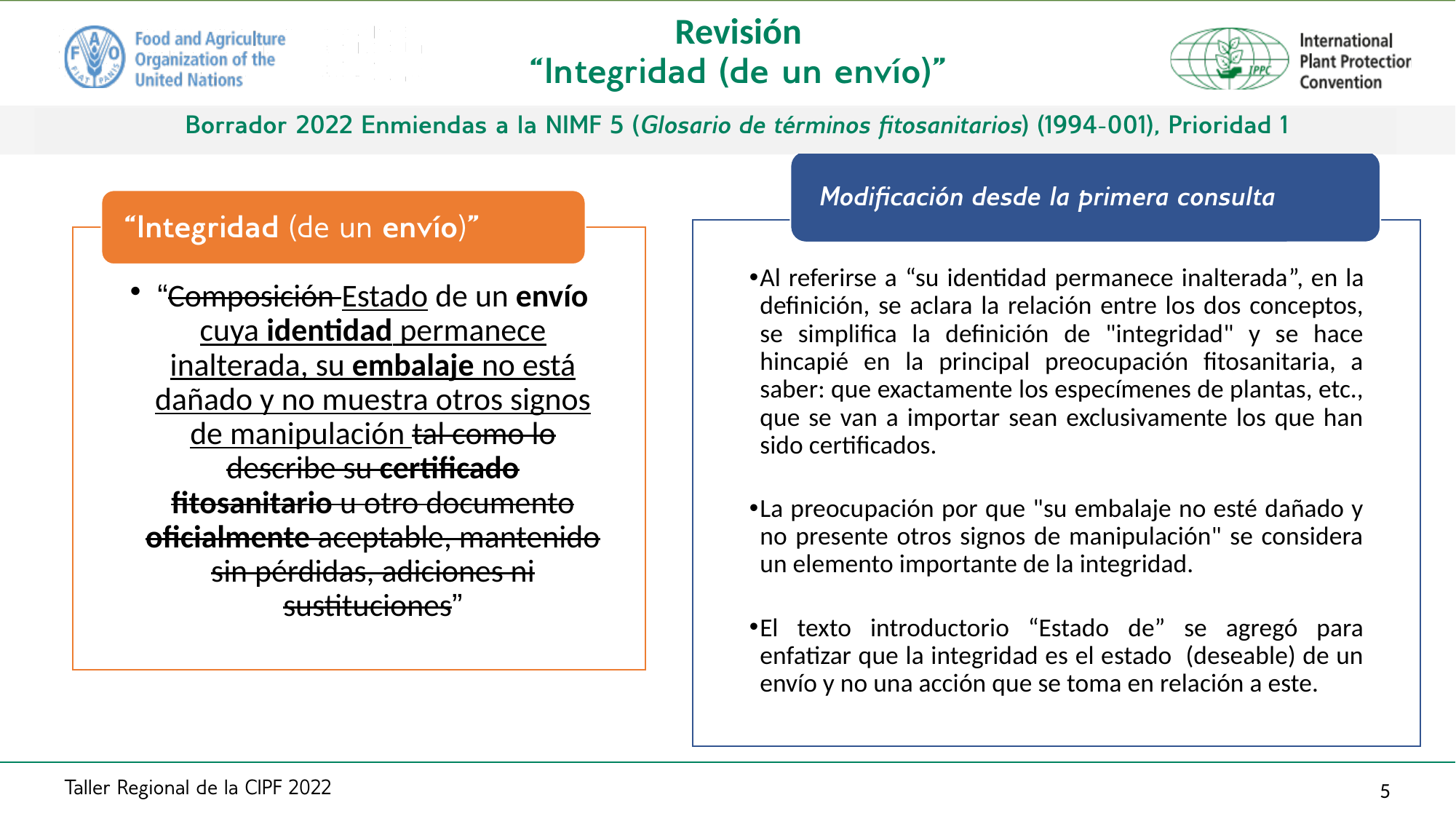

# Revisión “Integridad (de un envío)”
Borrador 2022 Enmiendas a la NIMF 5 (Glosario de términos fitosanitarios) (1994-001), Prioridad 1
Al referirse a “su identidad permanece inalterada”, en la definición, se aclara la relación entre los dos conceptos, se simplifica la definición de "integridad" y se hace hincapié en la principal preocupación fitosanitaria, a saber: que exactamente los especímenes de plantas, etc., que se van a importar sean exclusivamente los que han sido certificados.

La preocupación por que "su embalaje no esté dañado y no presente otros signos de manipulación" se considera un elemento importante de la integridad.

El texto introductorio “Estado de” se agregó para enfatizar que la integridad es el estado  (deseable) de un envío y no una acción que se toma en relación a este.
Modificación desde la primera consulta
“Composición Estado de un envío cuya identidad permanece inalterada, su embalaje no está dañado y no muestra otros signos de manipulación tal como lo describe su certificado fitosanitario u otro documento oficialmente aceptable, mantenido sin pérdidas, adiciones ni sustituciones”
“Integridad (de un envío)”
Taller Regional de la CIPF 2022